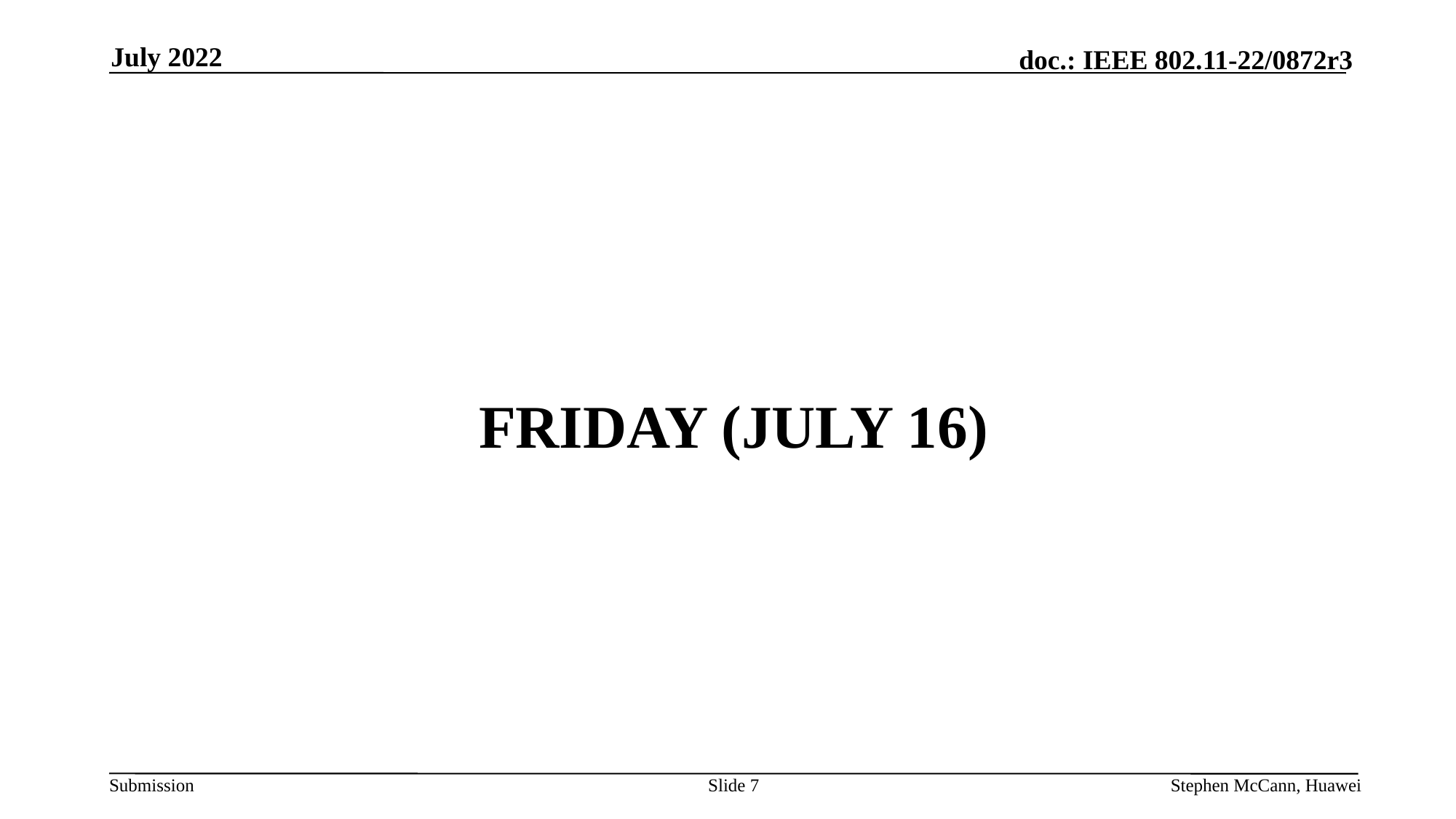

July 2022
# FRIDAY (JULY 16)
Slide 7
Stephen McCann, Huawei